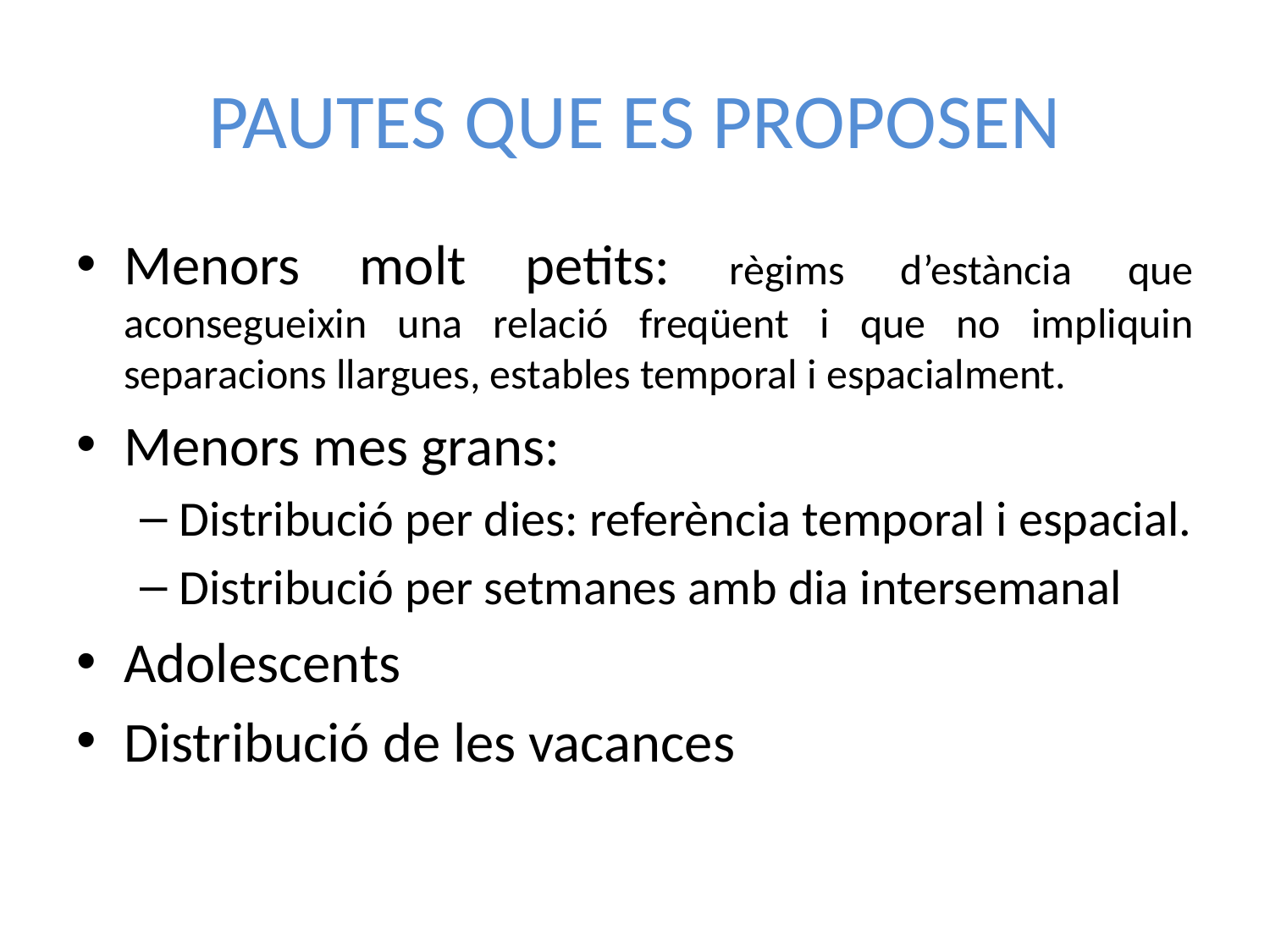

# PAUTES QUE ES PROPOSEN
Menors molt petits: règims d’estància que aconsegueixin una relació freqüent i que no impliquin separacions llargues, estables temporal i espacialment.
Menors mes grans:
Distribució per dies: referència temporal i espacial.
Distribució per setmanes amb dia intersemanal
Adolescents
Distribució de les vacances